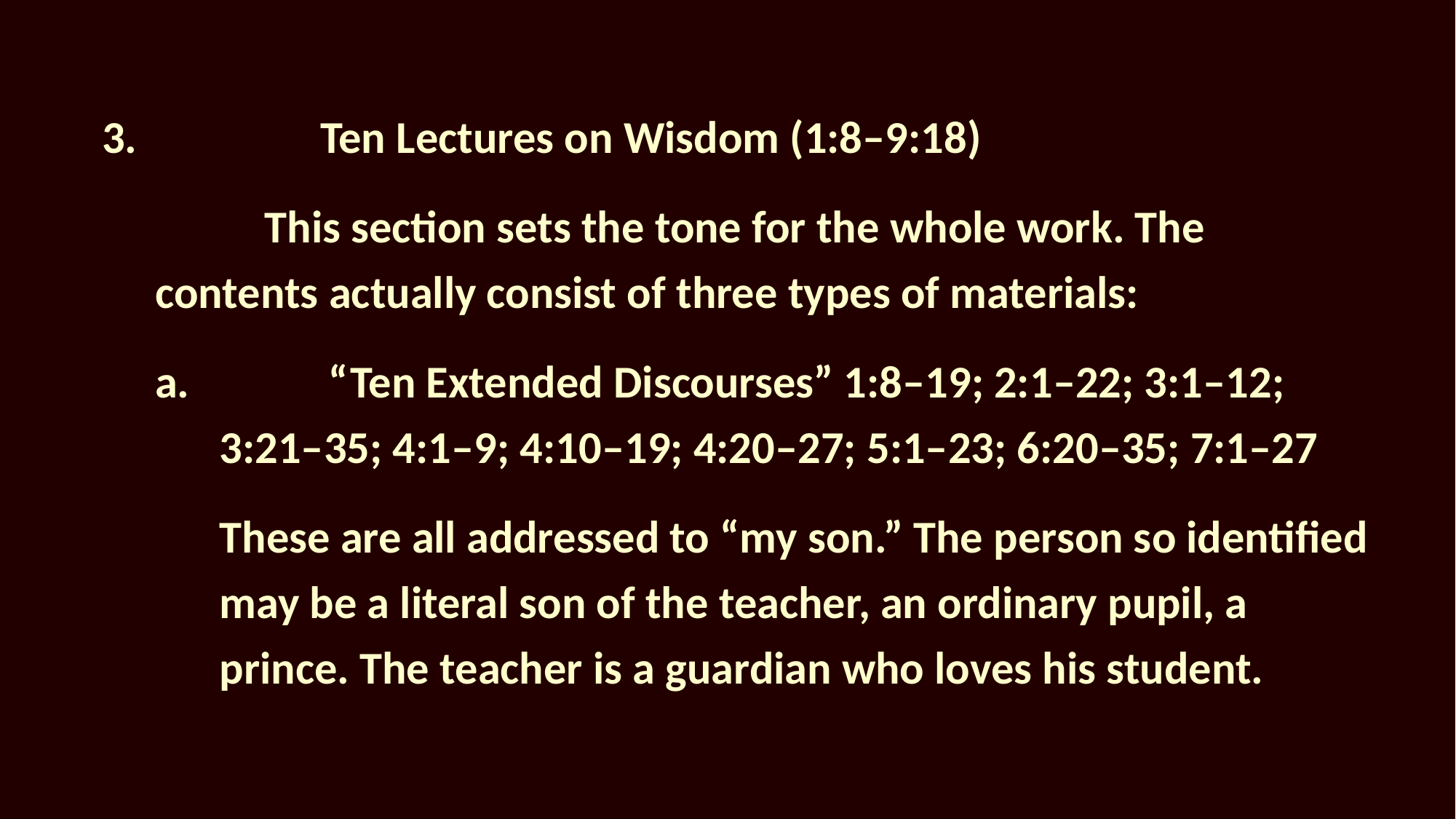

3.		Ten Lectures on Wisdom (1:8–9:18)
		This section sets the tone for the whole work. The contents actually consist of three types of materials:
a.		“Ten Extended Discourses” 1:8–19; 2:1–22; 3:1–12; 3:21–35; 4:1–9; 4:10–19; 4:20–27; 5:1–23; 6:20–35; 7:1–27
These are all addressed to “my son.” The person so identified may be a literal son of the teacher, an ordinary pupil, a prince. The teacher is a guardian who loves his student.